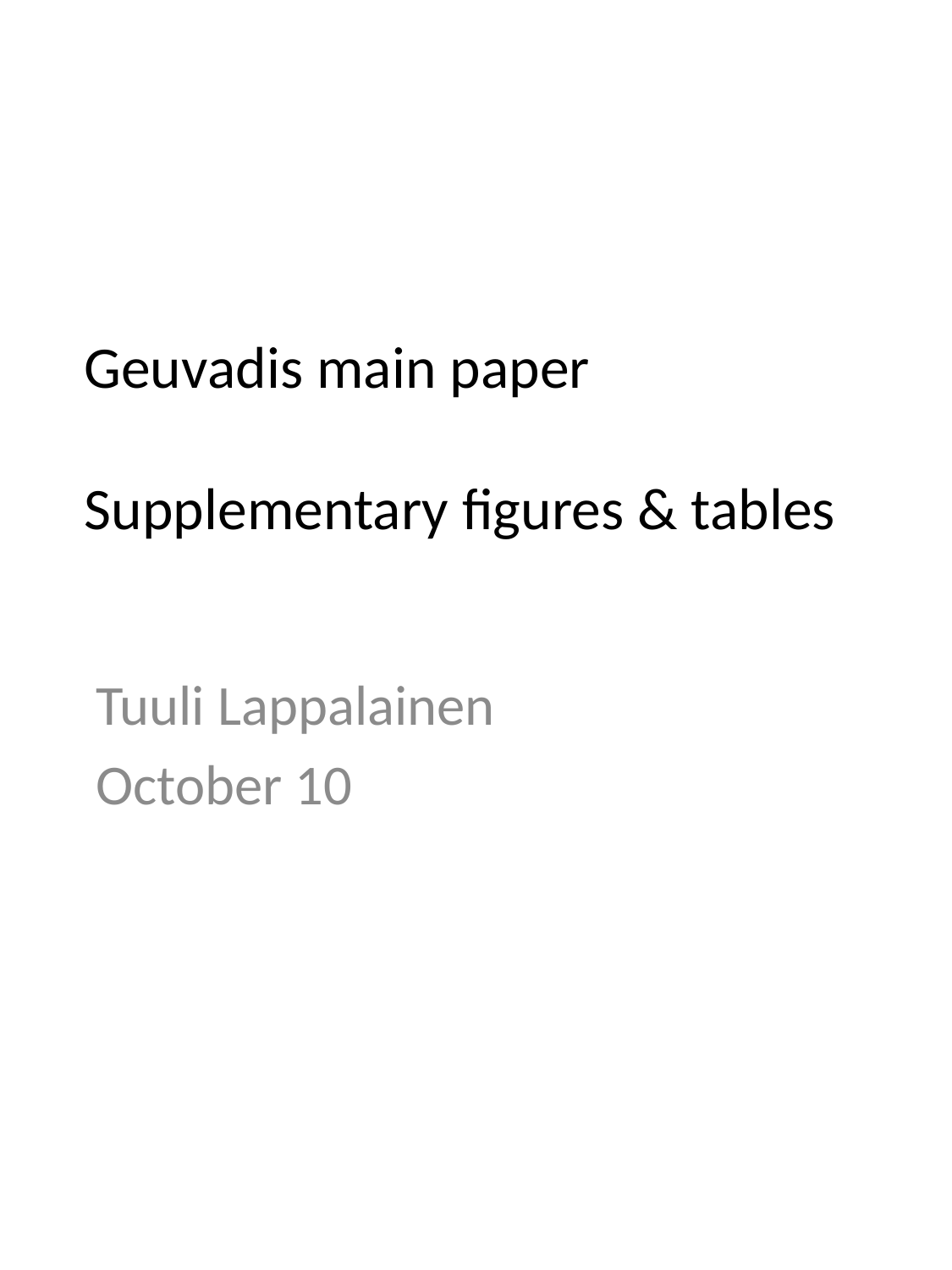

# Geuvadis main paper Supplementary figures & tables
Tuuli Lappalainen
October 10